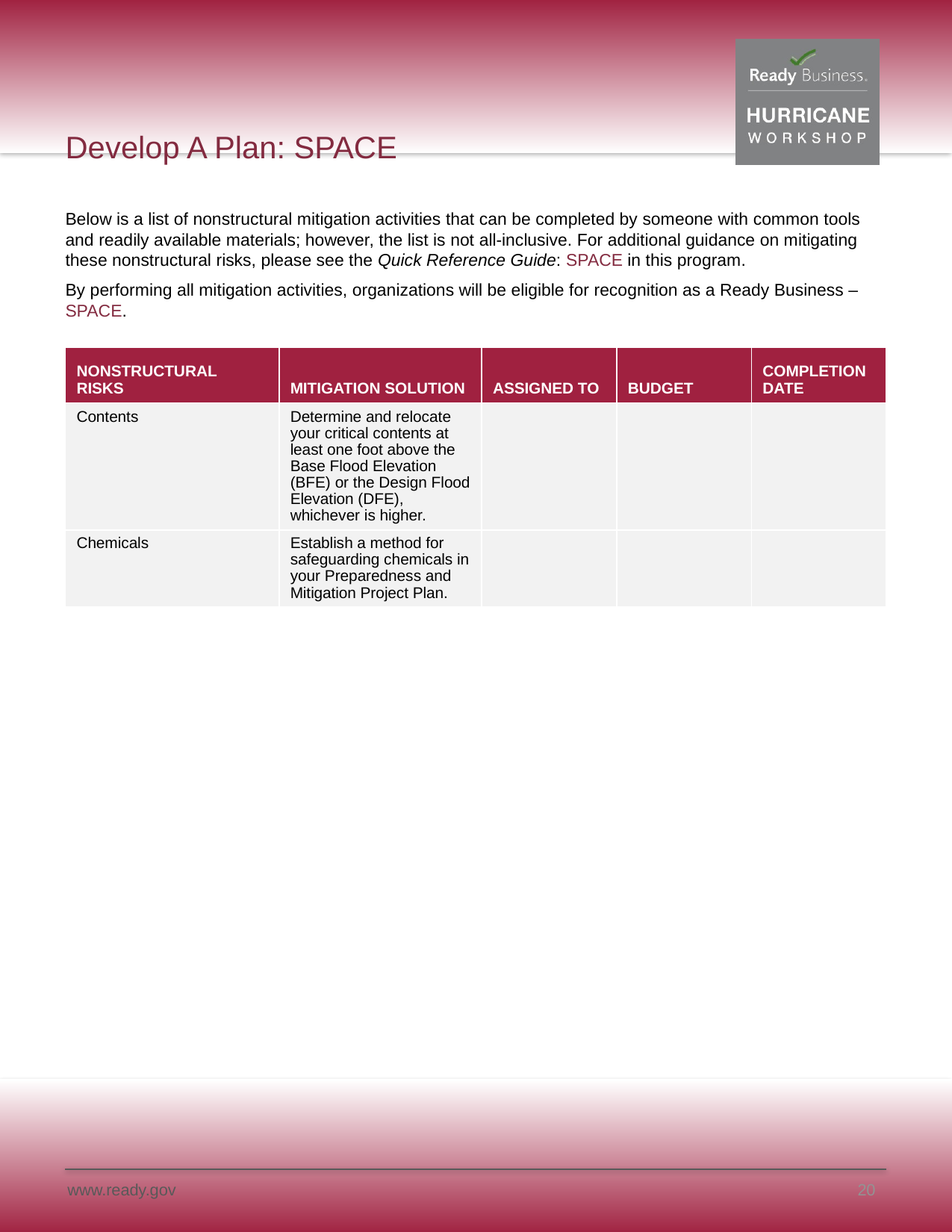

# Develop A Plan: SPACE
Below is a list of nonstructural mitigation activities that can be completed by someone with common tools and readily available materials; however, the list is not all-inclusive. For additional guidance on mitigating these nonstructural risks, please see the Quick Reference Guide: SPACE in this program.
By performing all mitigation activities, organizations will be eligible for recognition as a Ready Business – SPACE.
| NONSTRUCTURAL RISKS | MITIGATION SOLUTION | ASSIGNED TO | BUDGET | COMPLETION DATE |
| --- | --- | --- | --- | --- |
| Contents | Determine and relocate your critical contents at least one foot above the Base Flood Elevation (BFE) or the Design Flood Elevation (DFE), whichever is higher. |  |  |  |
| Chemicals | Establish a method for safeguarding chemicals in your Preparedness and Mitigation Project Plan. |  |  |  |
20